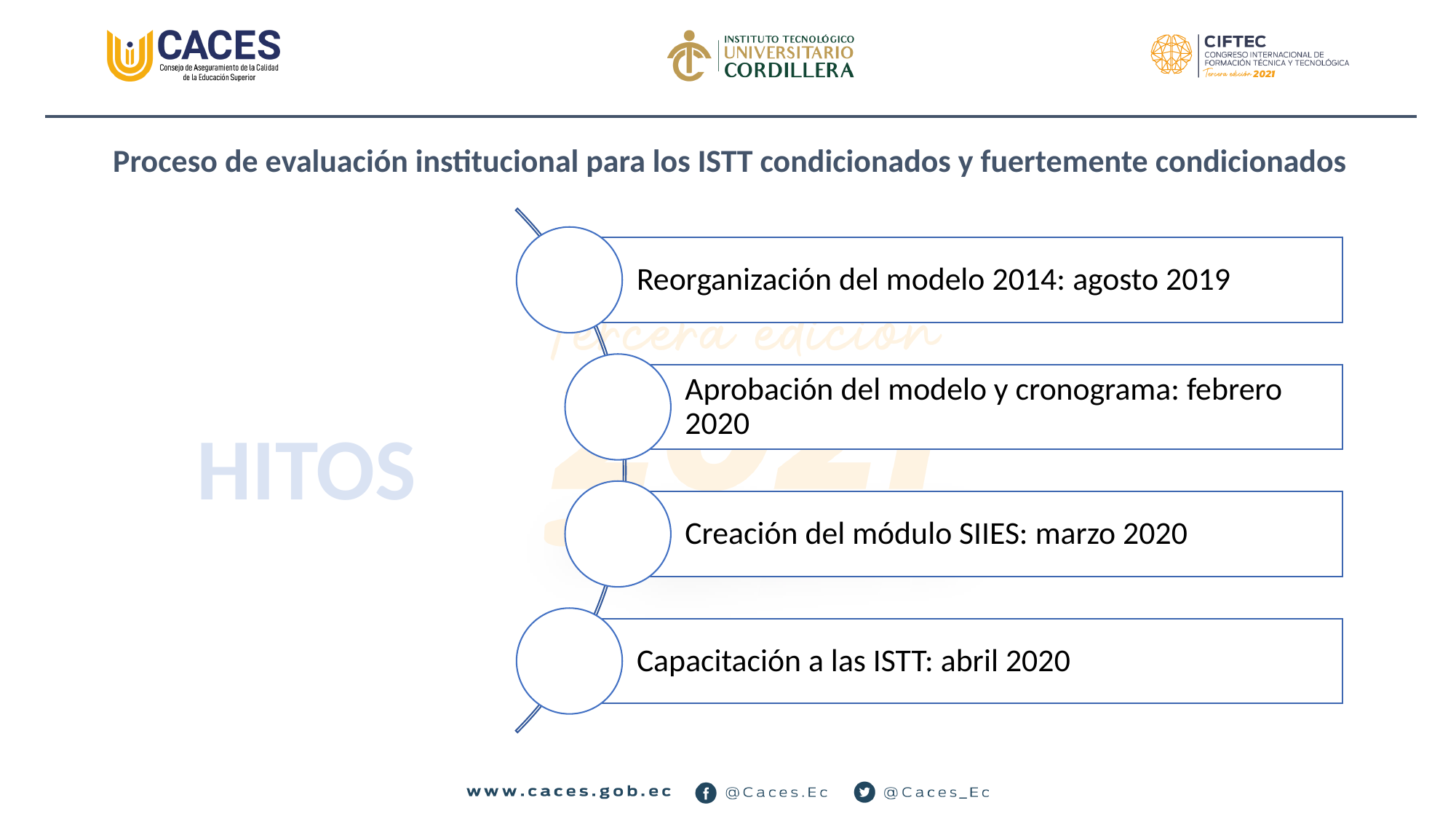

Proceso de evaluación institucional para los ISTT condicionados y fuertemente condicionados
Reorganización del modelo 2014: agosto 2019
Aprobación del modelo y cronograma: febrero 2020
Creación del módulo SIIES: marzo 2020
Capacitación a las ISTT: abril 2020
HITOS